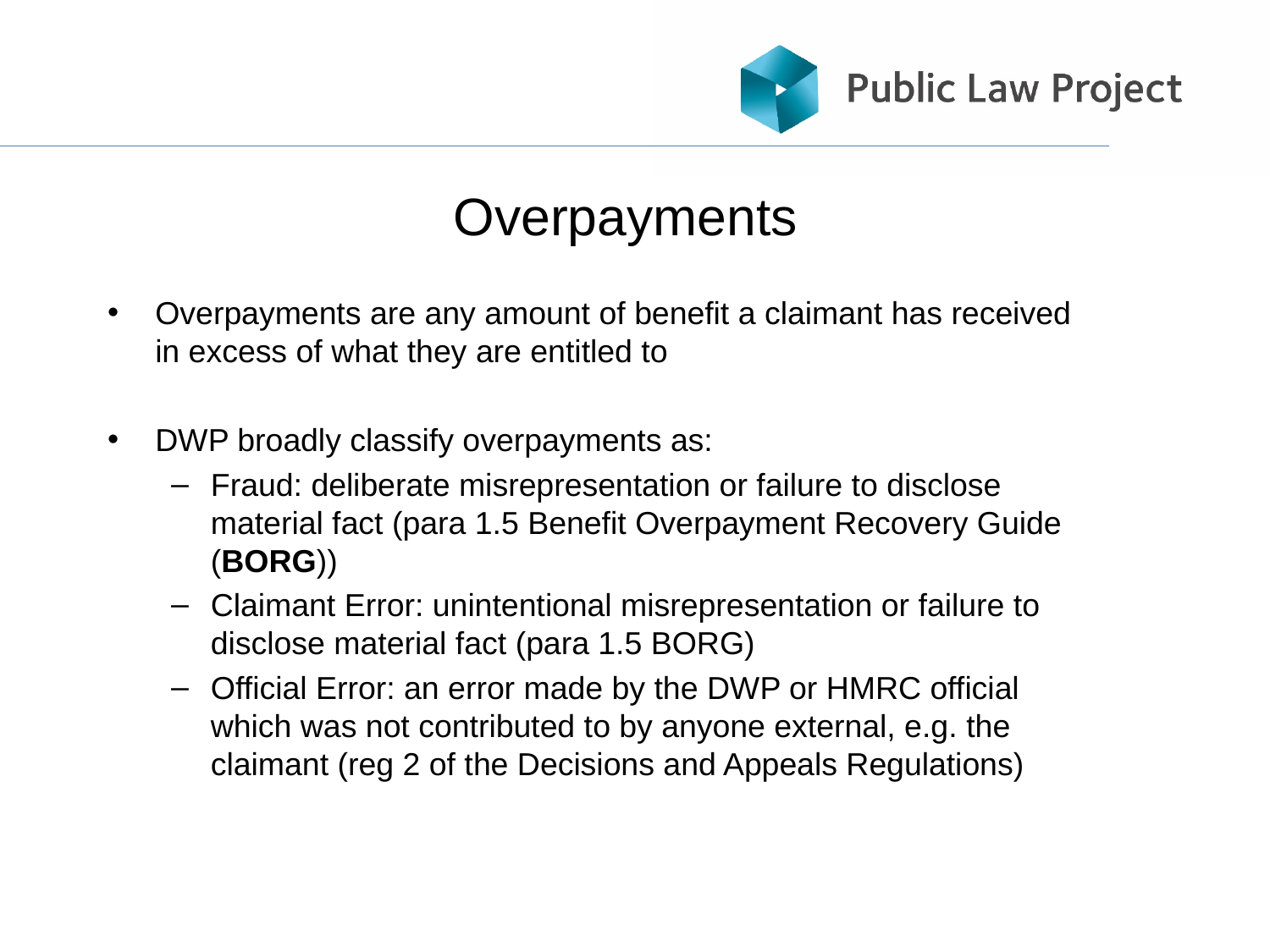

# Overpayments
Overpayments are any amount of benefit a claimant has received in excess of what they are entitled to

DWP broadly classify overpayments as:
Fraud: deliberate misrepresentation or failure to disclose material fact (para 1.5 Benefit Overpayment Recovery Guide (BORG))
Claimant Error: unintentional misrepresentation or failure to disclose material fact (para 1.5 BORG)
Official Error: an error made by the DWP or HMRC official which was not contributed to by anyone external, e.g. the claimant (reg 2 of the Decisions and Appeals Regulations)